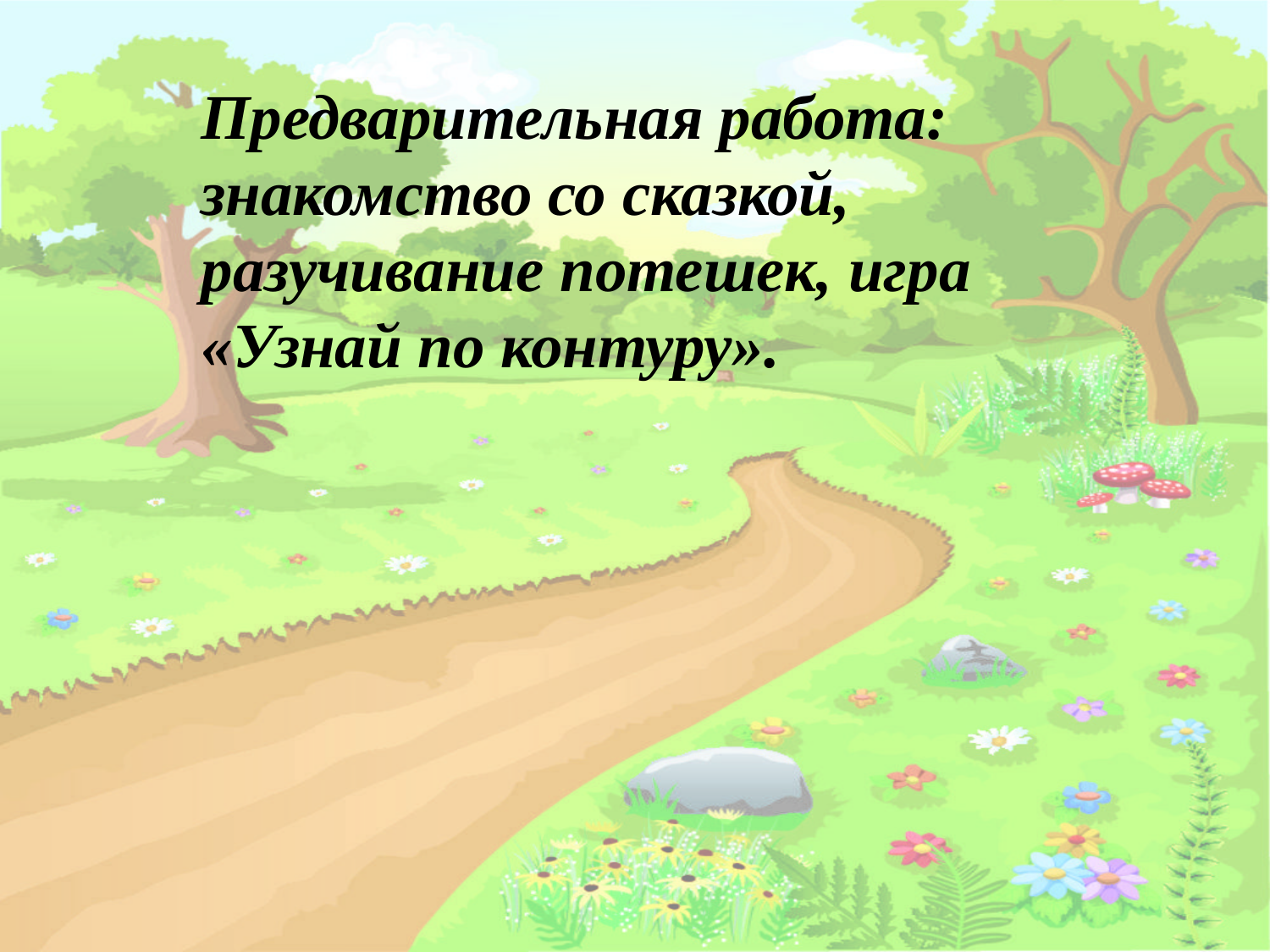

Предварительная работа:
знакомство со сказкой, разучивание потешек, игра «Узнай по контуру».